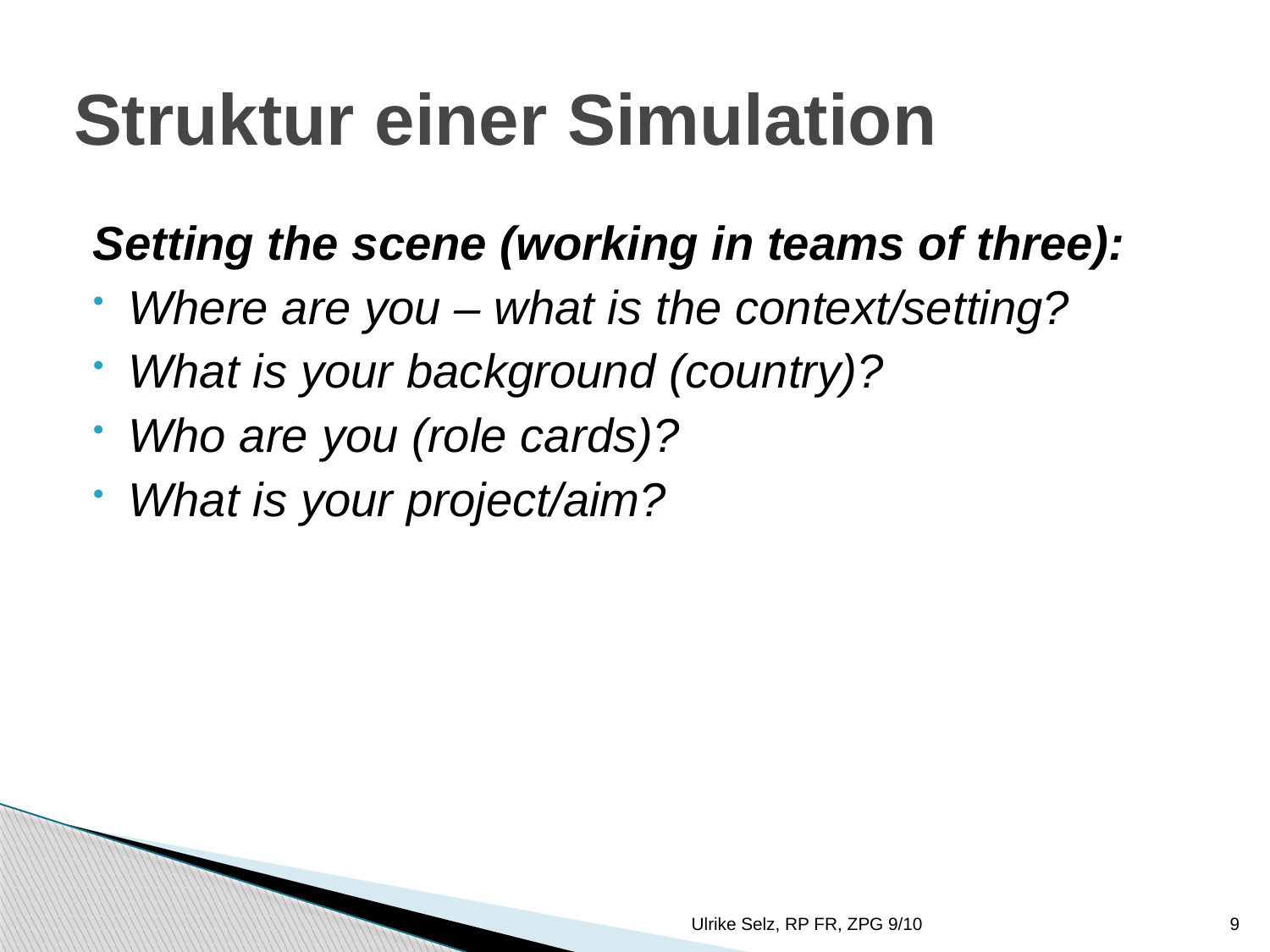

Struktur einer Simulation
Setting the scene (working in teams of three):
Where are you – what is the context/setting?
What is your background (country)?
Who are you (role cards)?
What is your project/aim?

Ulrike Selz, RP FR, ZPG 9/10
9